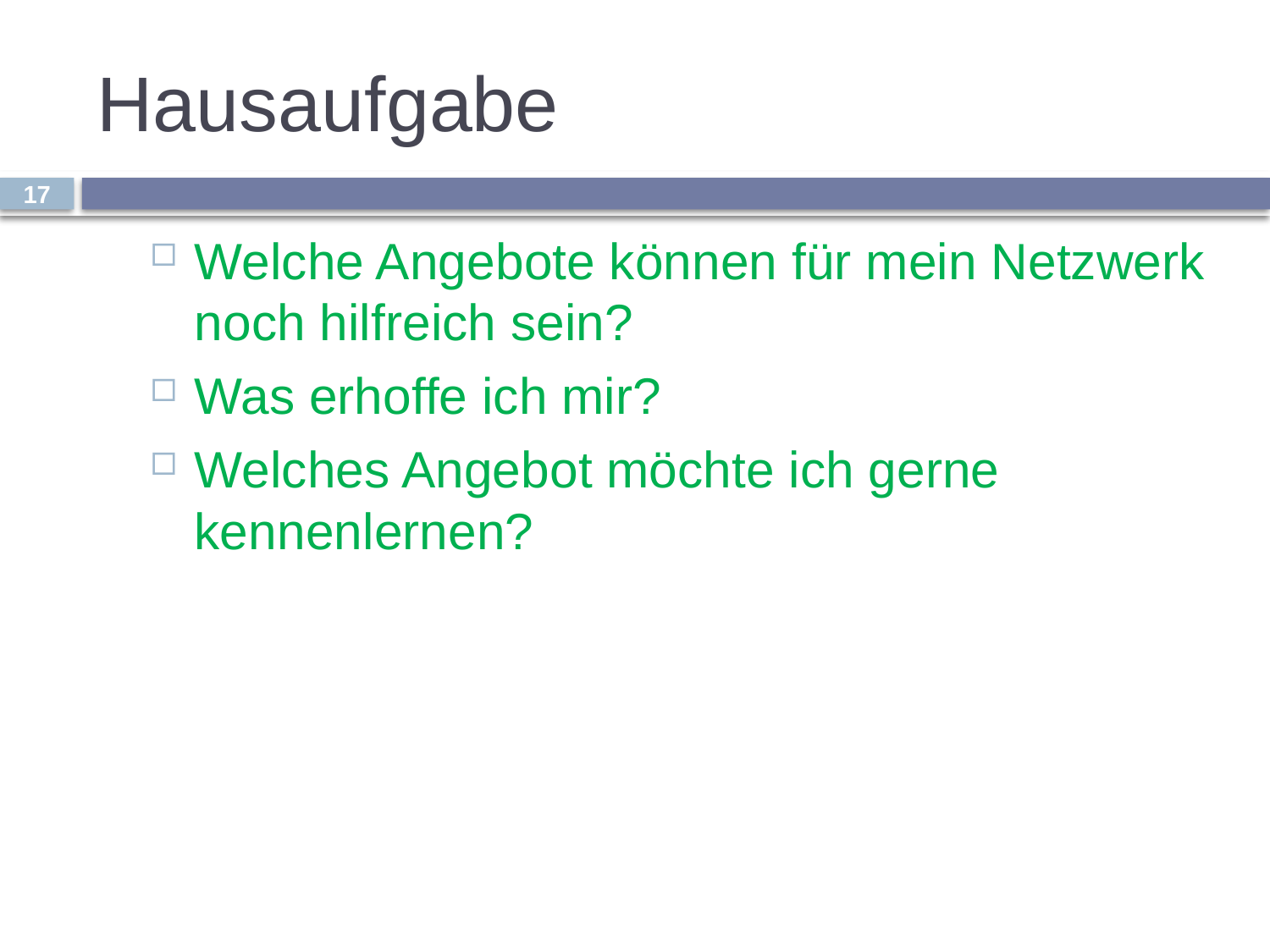

# Hausaufgabe
17
Welche Angebote können für mein Netzwerk noch hilfreich sein?
Was erhoffe ich mir?
Welches Angebot möchte ich gerne kennenlernen?